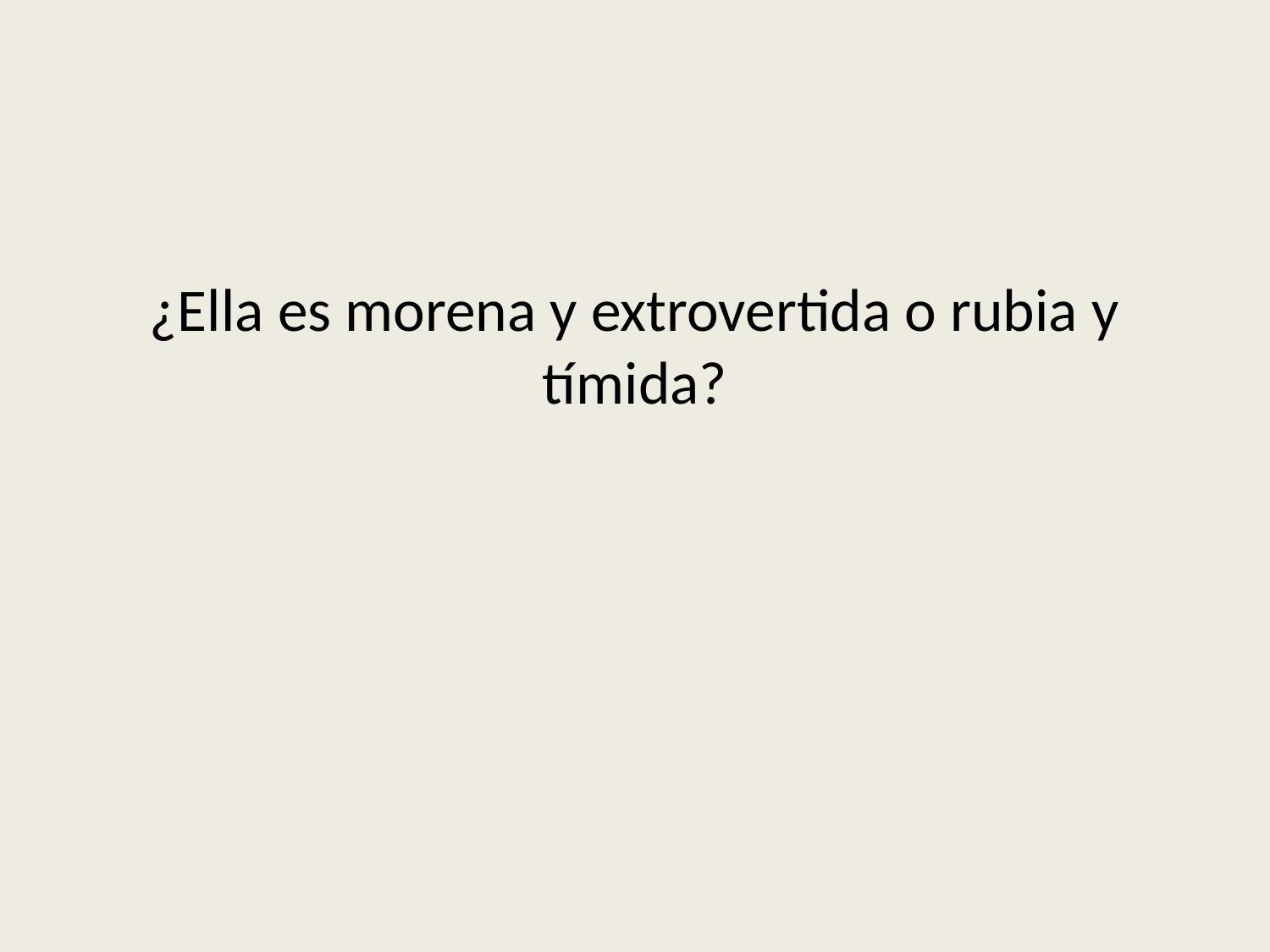

# ¿Ella es morena y extrovertida o rubia y tímida?